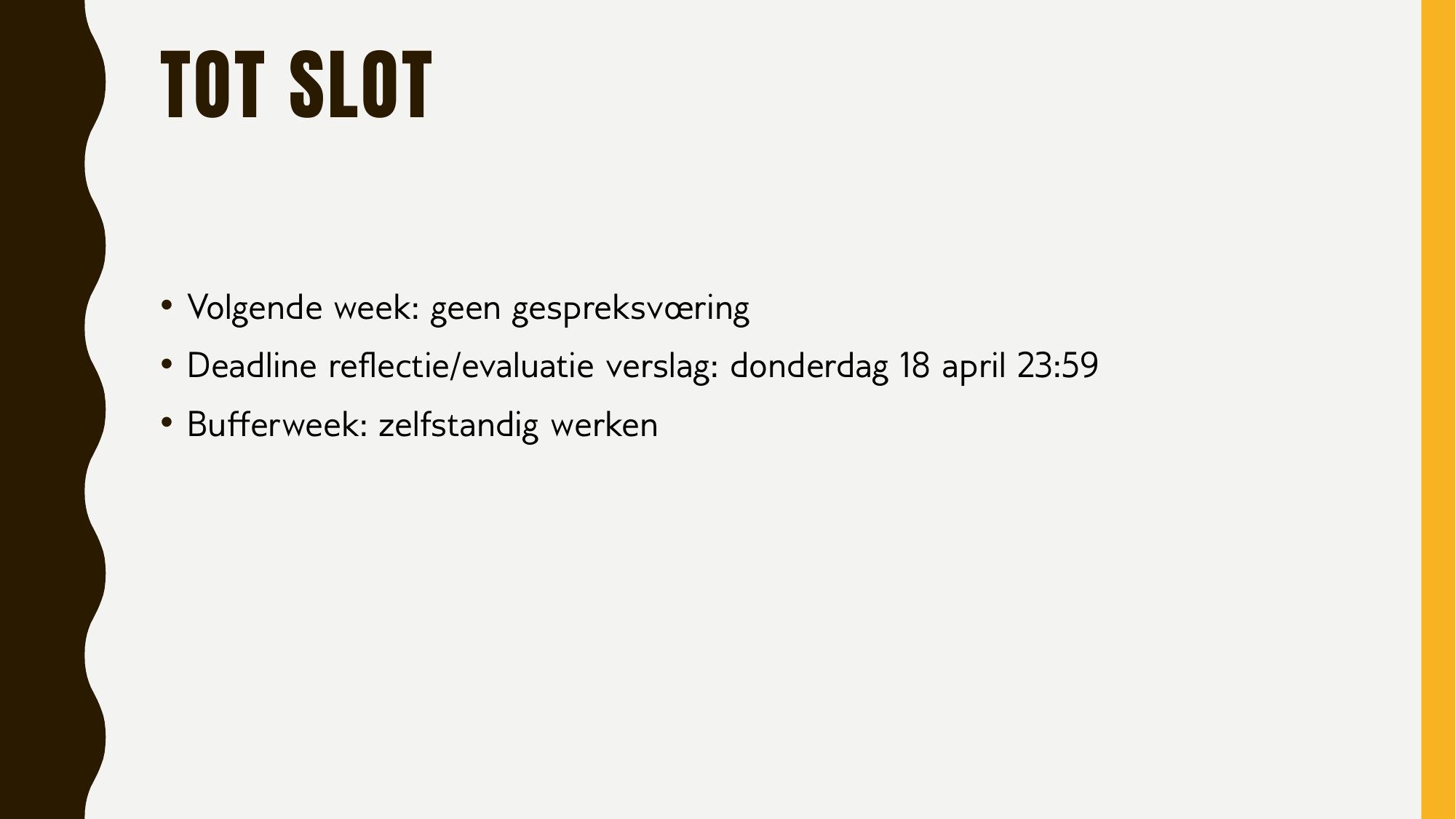

# Tot slot
Volgende week: geen gespreksvoering
Deadline reflectie/evaluatie verslag: donderdag 18 april 23:59
Bufferweek: zelfstandig werken